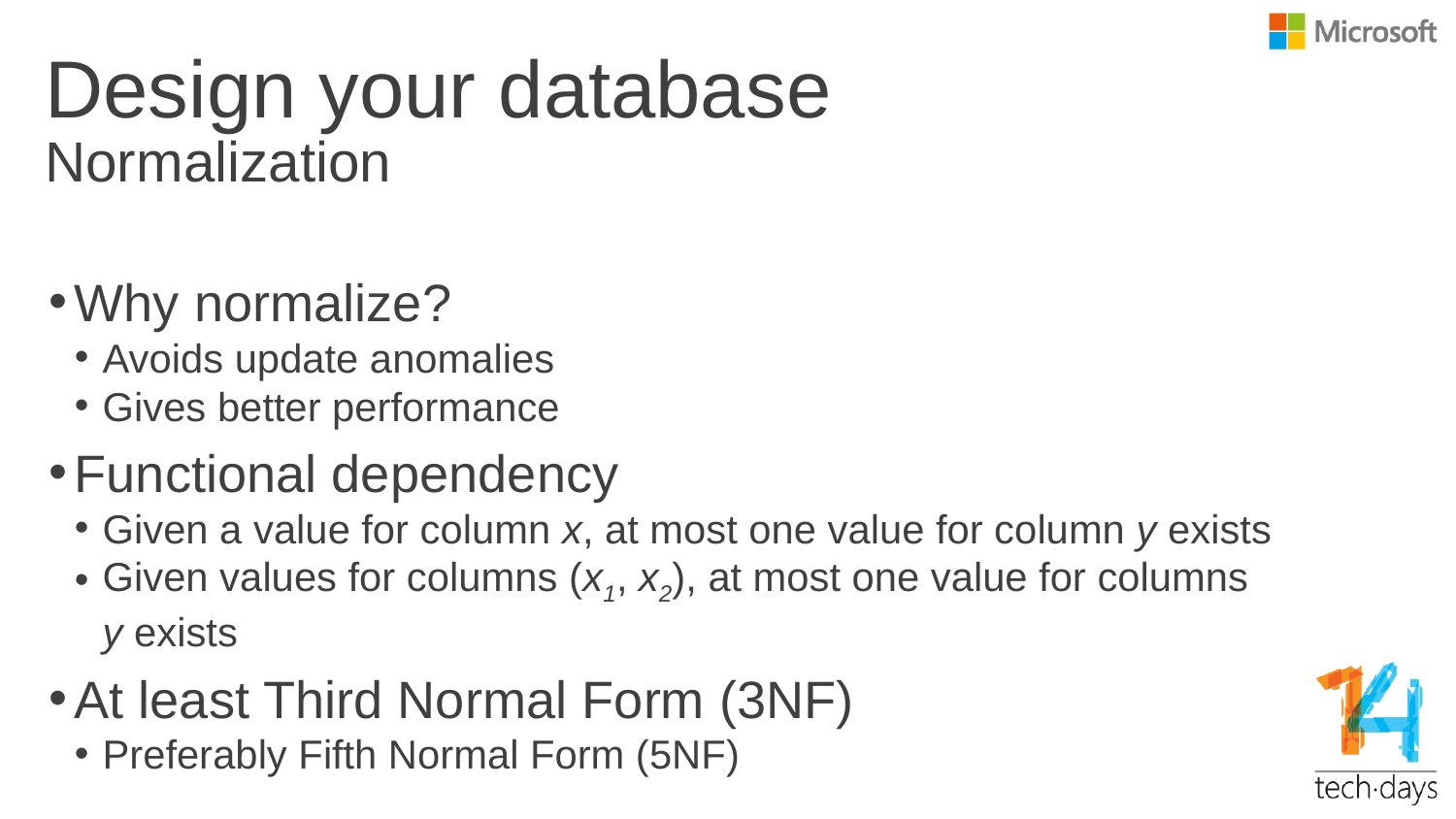

# Design your database
Normalization
Why normalize?
Avoids update anomalies
Gives better performance
Functional dependency
Given a value for column x, at most one value for column y exists
Given values for columns (x1, x2), at most one value for columns y exists
At least Third Normal Form (3NF)
Preferably Fifth Normal Form (5NF)